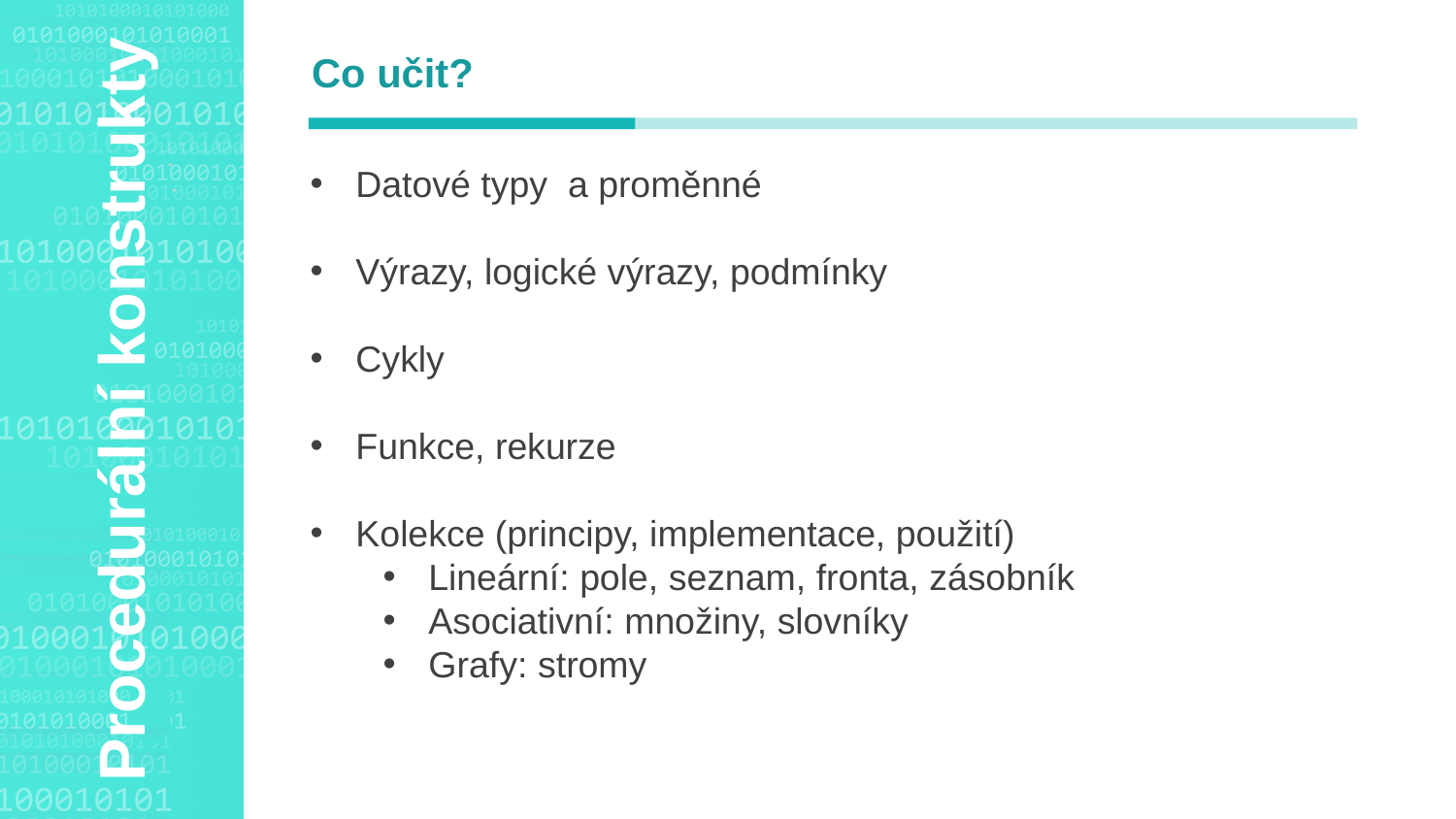

Co učit?

Datové typy  a proměnné

Výrazy, logické výrazy, podmínky

Cykly

Funkce, rekurze

Kolekce (principy, implementace, použití)
Lineární: pole, seznam, fronta, zásobník
Asociativní: množiny, slovníky
Grafy: stromy

Agenda Style

Procedurální konstrukty